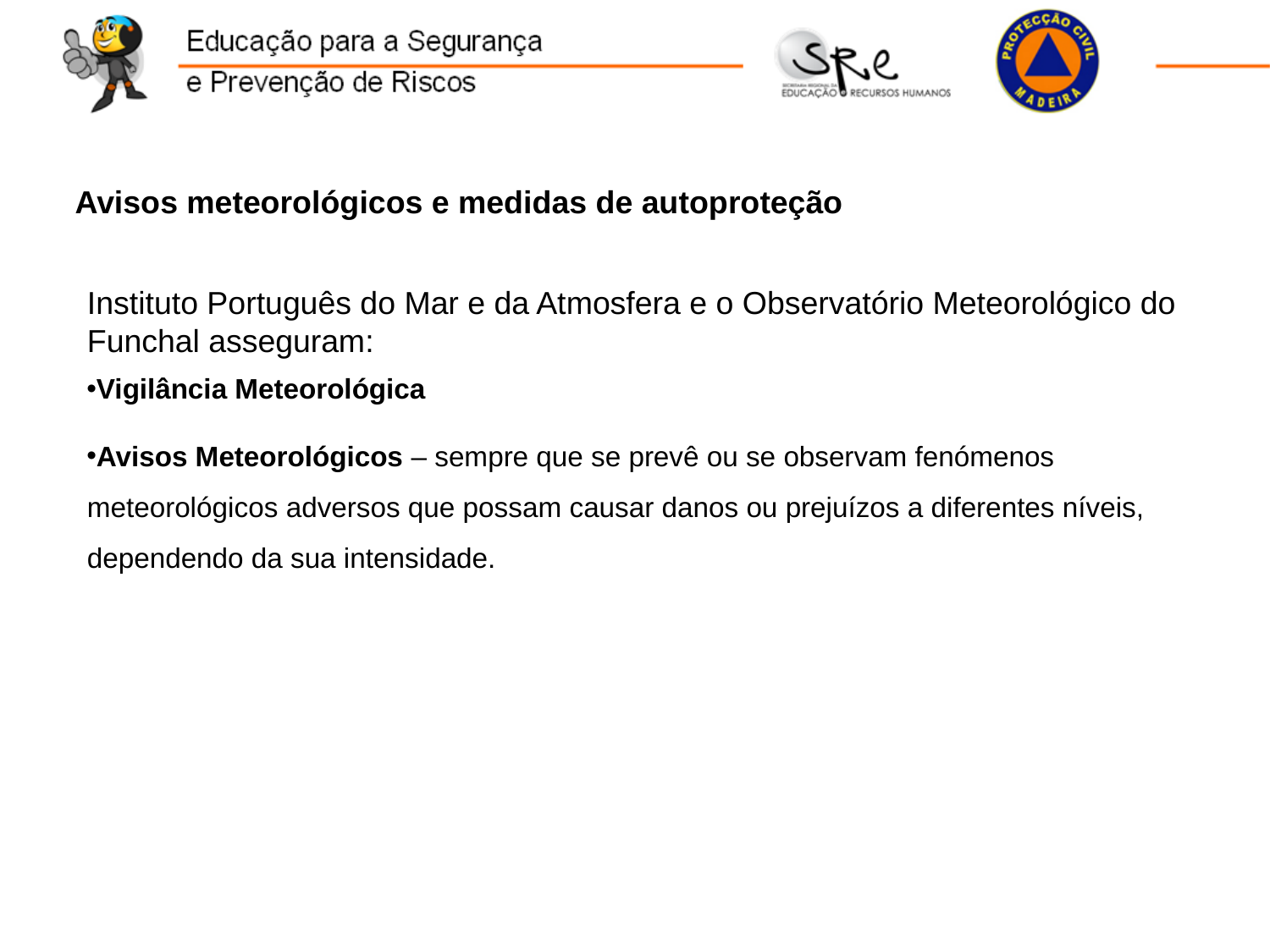

Avisos meteorológicos e medidas de autoproteção
Instituto Português do Mar e da Atmosfera e o Observatório Meteorológico do Funchal asseguram:
Vigilância Meteorológica
Avisos Meteorológicos – sempre que se prevê ou se observam fenómenos meteorológicos adversos que possam causar danos ou prejuízos a diferentes níveis, dependendo da sua intensidade.